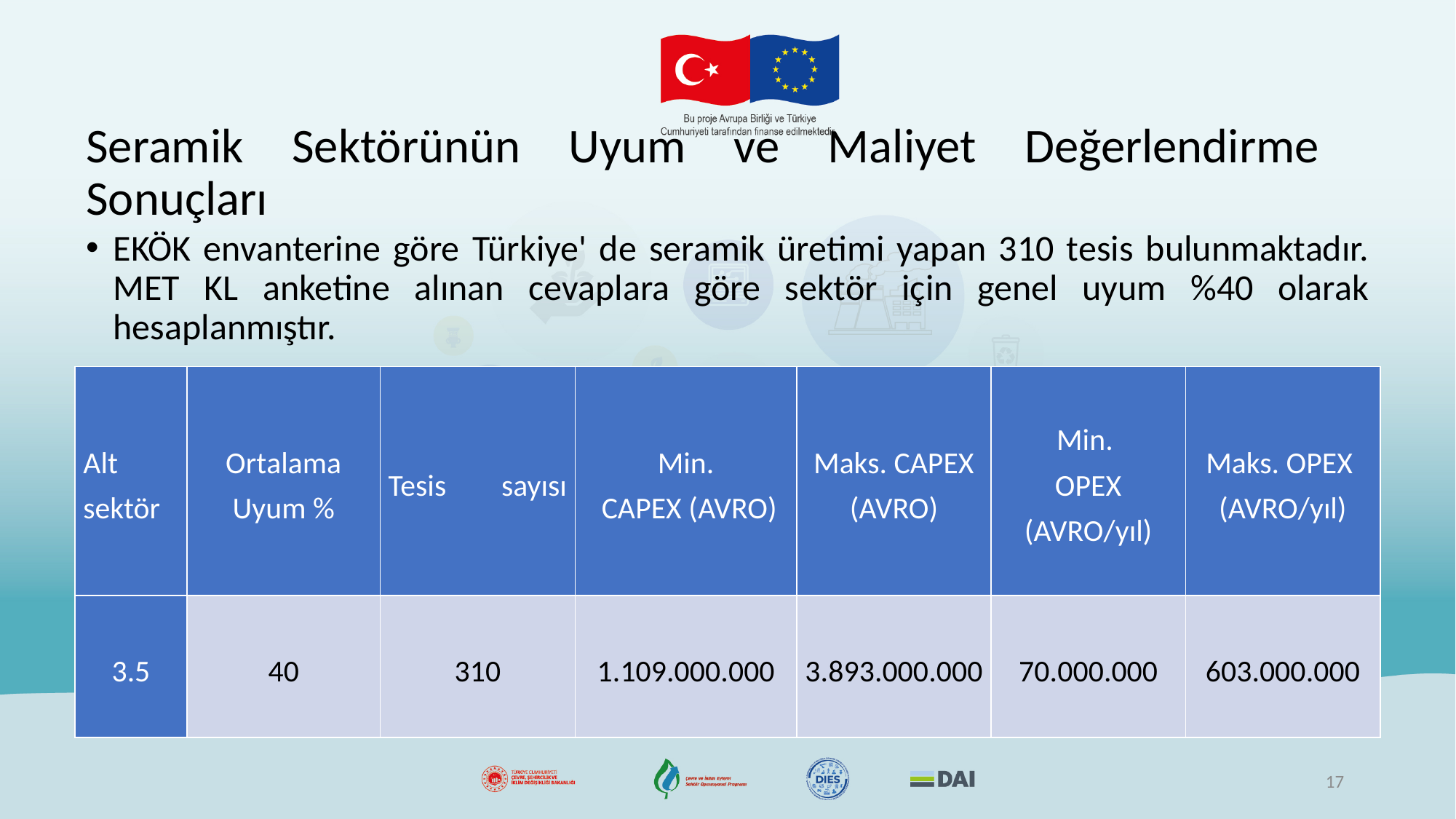

# Seramik Sektörünün Uyum ve Maliyet Değerlendirme Sonuçları
EKÖK envanterine göre Türkiye' de seramik üretimi yapan 310 tesis bulunmaktadır. MET KL anketine alınan cevaplara göre sektör için genel uyum %40 olarak hesaplanmıştır.
| Alt sektör | Ortalama Uyum % | Tesis sayısı | Min. CAPEX (AVRO) | Maks. CAPEX (AVRO) | Min. OPEX (AVRO/yıl) | Maks. OPEX (AVRO/yıl) |
| --- | --- | --- | --- | --- | --- | --- |
| 3.5 | 40 | 310 | 1.109.000.000 | 3.893.000.000 | 70.000.000 | 603.000.000 |
17